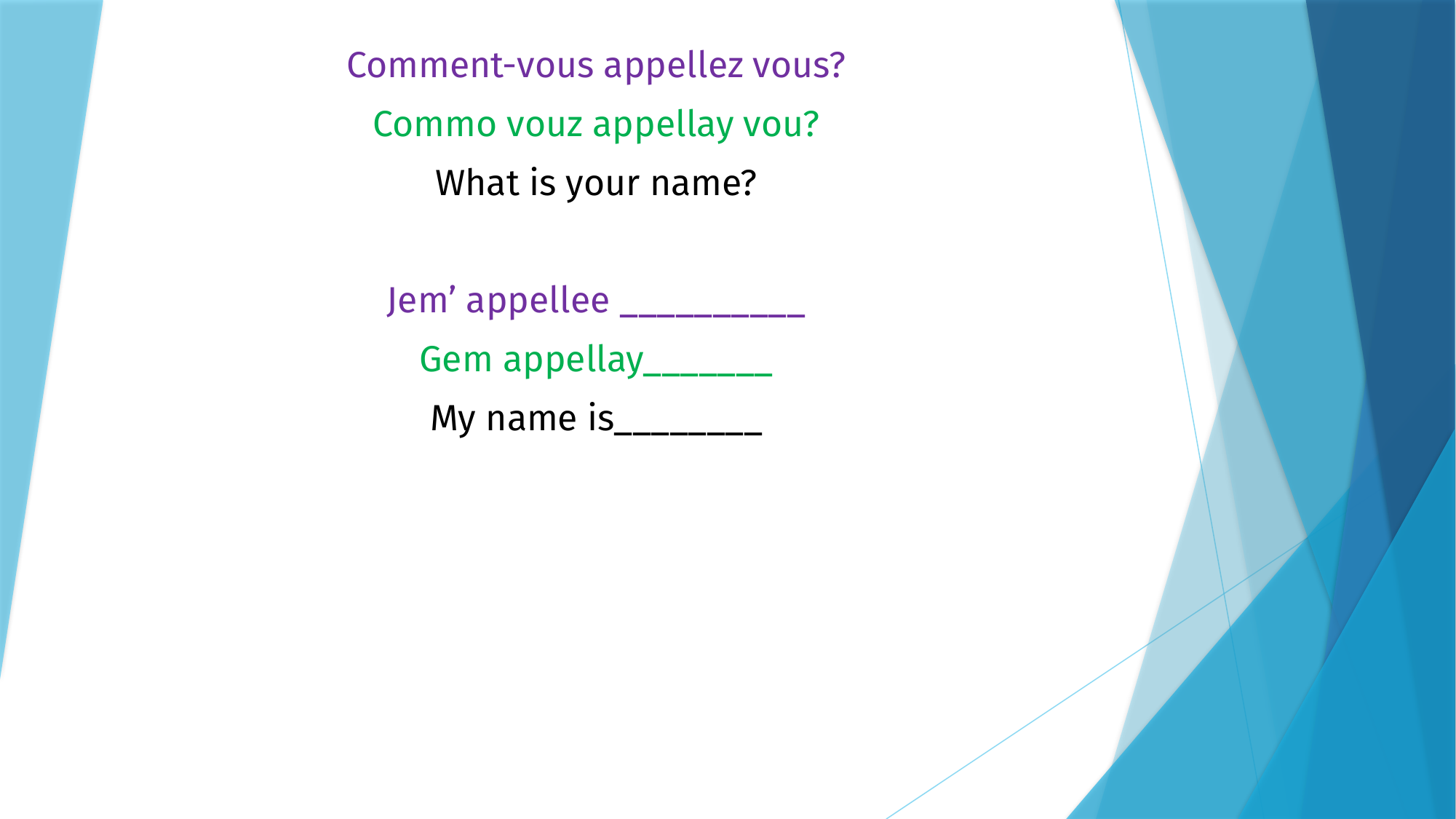

Comment-vous appellez vous?
Commo vouz appellay vou?
What is your name?

Jem’ appellee __________
Gem appellay_______
My name is________